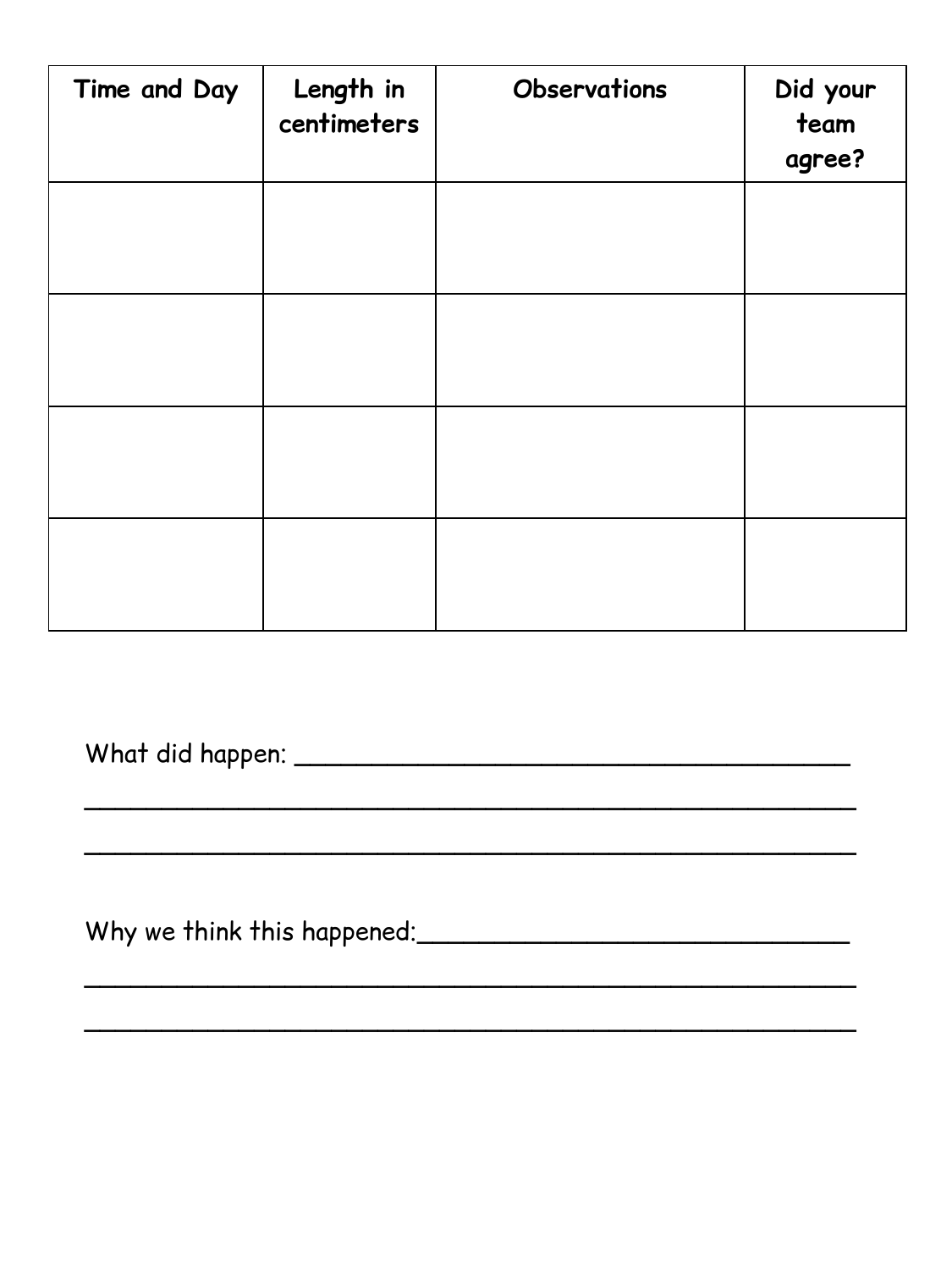

| Time and Day | Length in centimeters | Observations | Did your team agree? |
| --- | --- | --- | --- |
|  |  |  |  |
|  |  |  |  |
|  |  |  |  |
|  |  |  |  |
What did happen: ____________________________________ ____________________________________________________________________________________________________

Why we think this happened:____________________________ ____________________________________________________________________________________________________